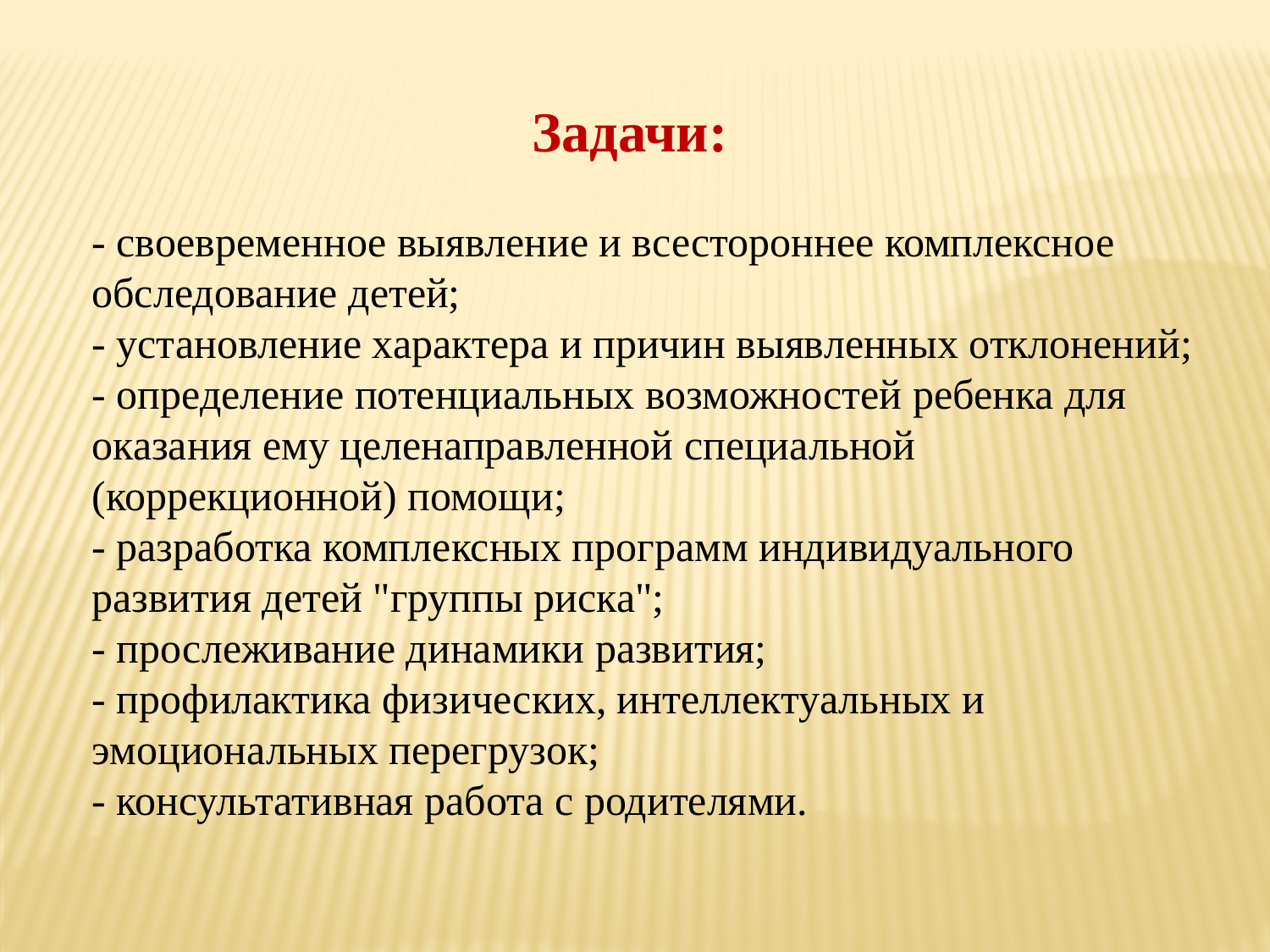

Задачи:
- своевременное выявление и всестороннее комплексное обследование детей;
- установление характера и причин выявленных отклонений;
- определение потенциальных возможностей ребенка для оказания ему целенаправленной специальной (коррекционной) помощи;
- разработка комплексных программ индивидуального развития детей "группы риска";
- прослеживание динамики развития;
- профилактика физических, интеллектуальных и эмоциональных перегрузок;
- консультативная работа с родителями.